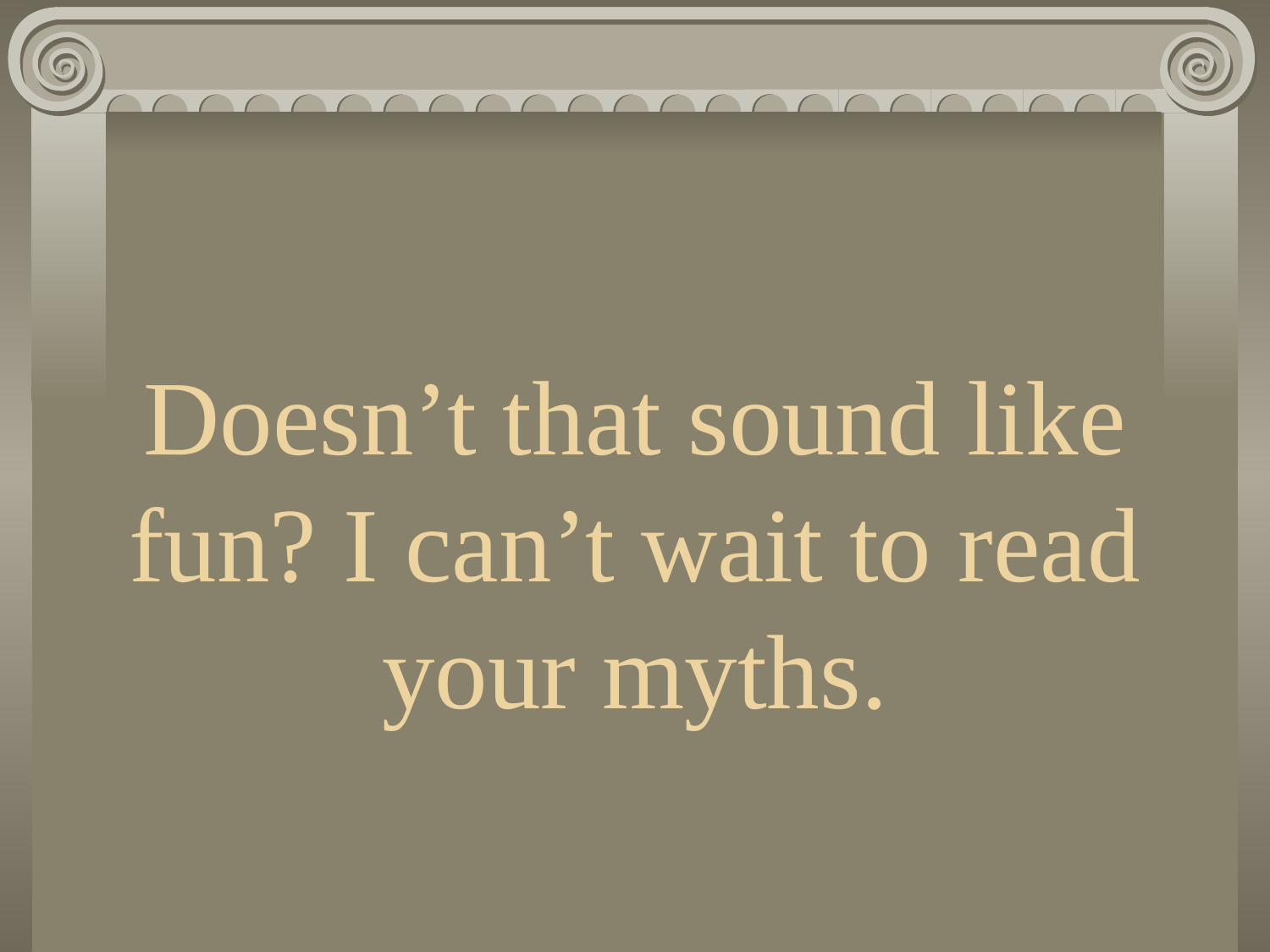

Doesn’t that sound like fun? I can’t wait to read your myths.